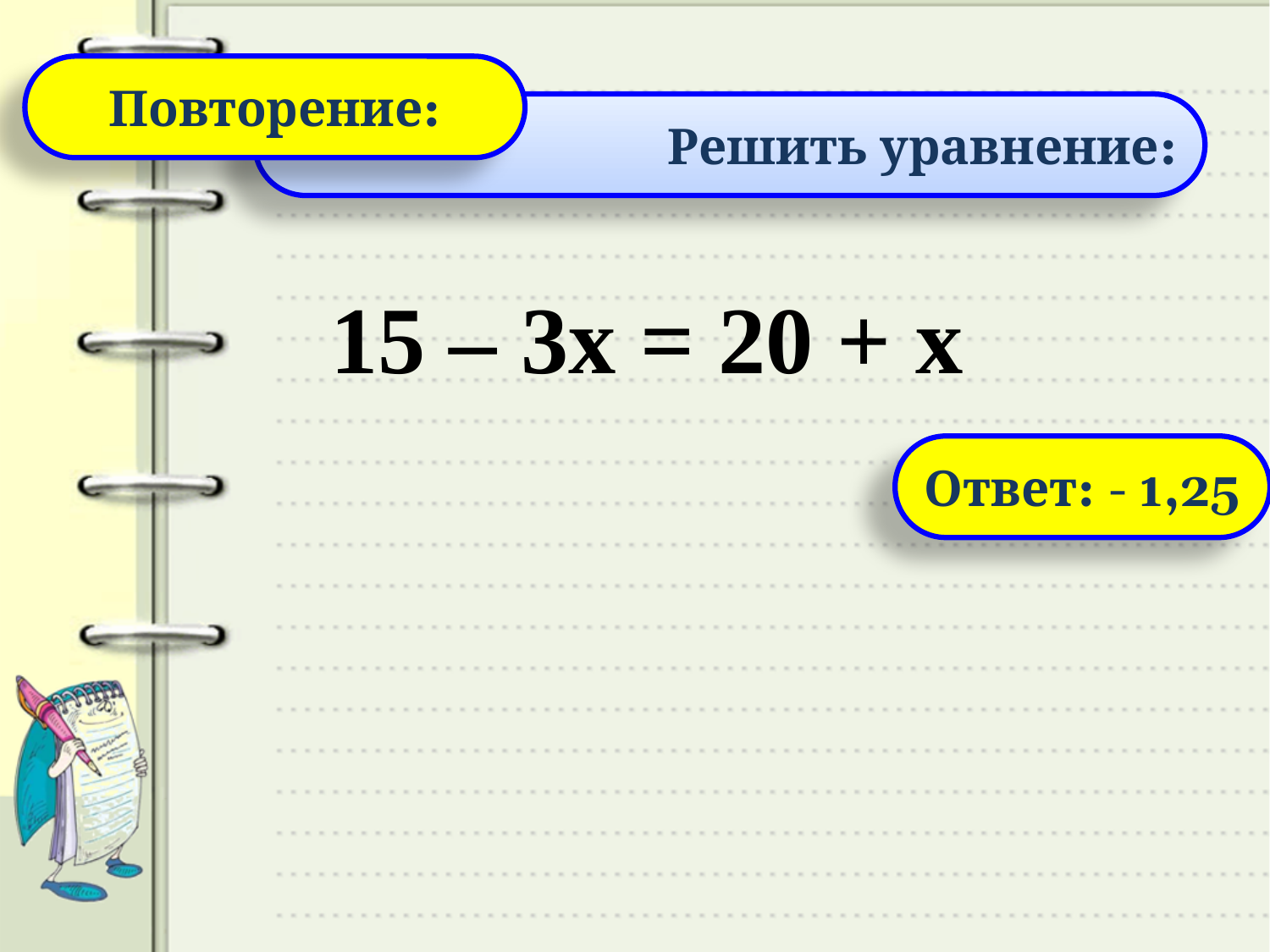

Повторение:
Решить уравнение:
15 – 3x = 20 + x
Ответ: - 1,25